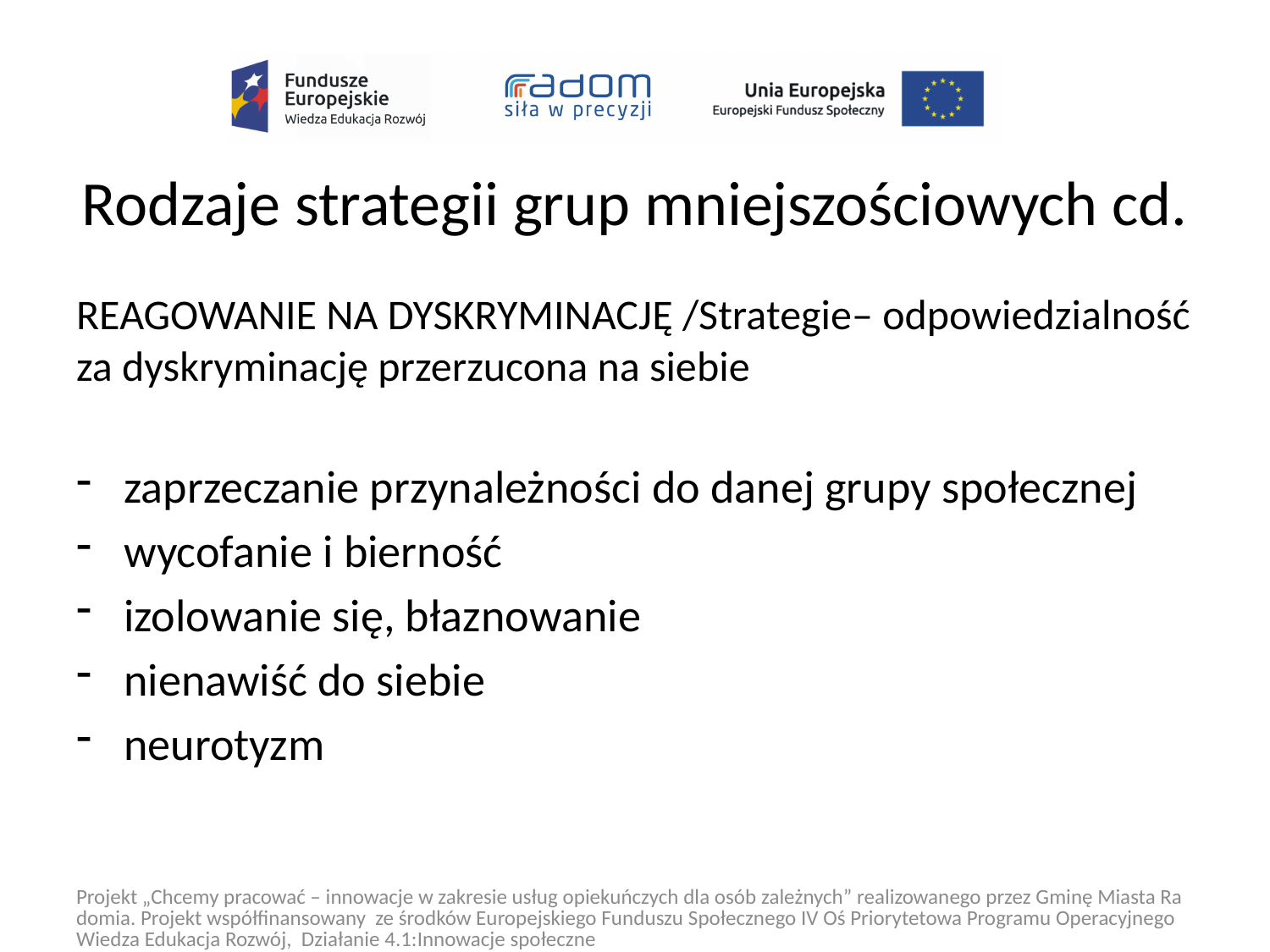

# Rodzaje strategii grup mniejszościowych cd.

REAGOWANIE NA DYSKRYMINACJĘ /Strategie– odpowiedzialność za dyskryminację przerzucona na siebie

zaprzeczanie przynależności do danej grupy społecznej
wycofanie i bierność
izolowanie się, błaznowanie
nienawiść do siebie
neurotyzm

Projekt „Chcemy pracować – innowacje w zakresie usług opiekuńczych dla osób zależnych” realizowanego przez Gminę Miasta Radomia. Projekt współfinansowany  ze środków Europejskiego Funduszu Społecznego IV Oś Priorytetowa Programu Operacyjnego Wiedza Edukacja Rozwój,  Działanie 4.1:Innowacje społeczne